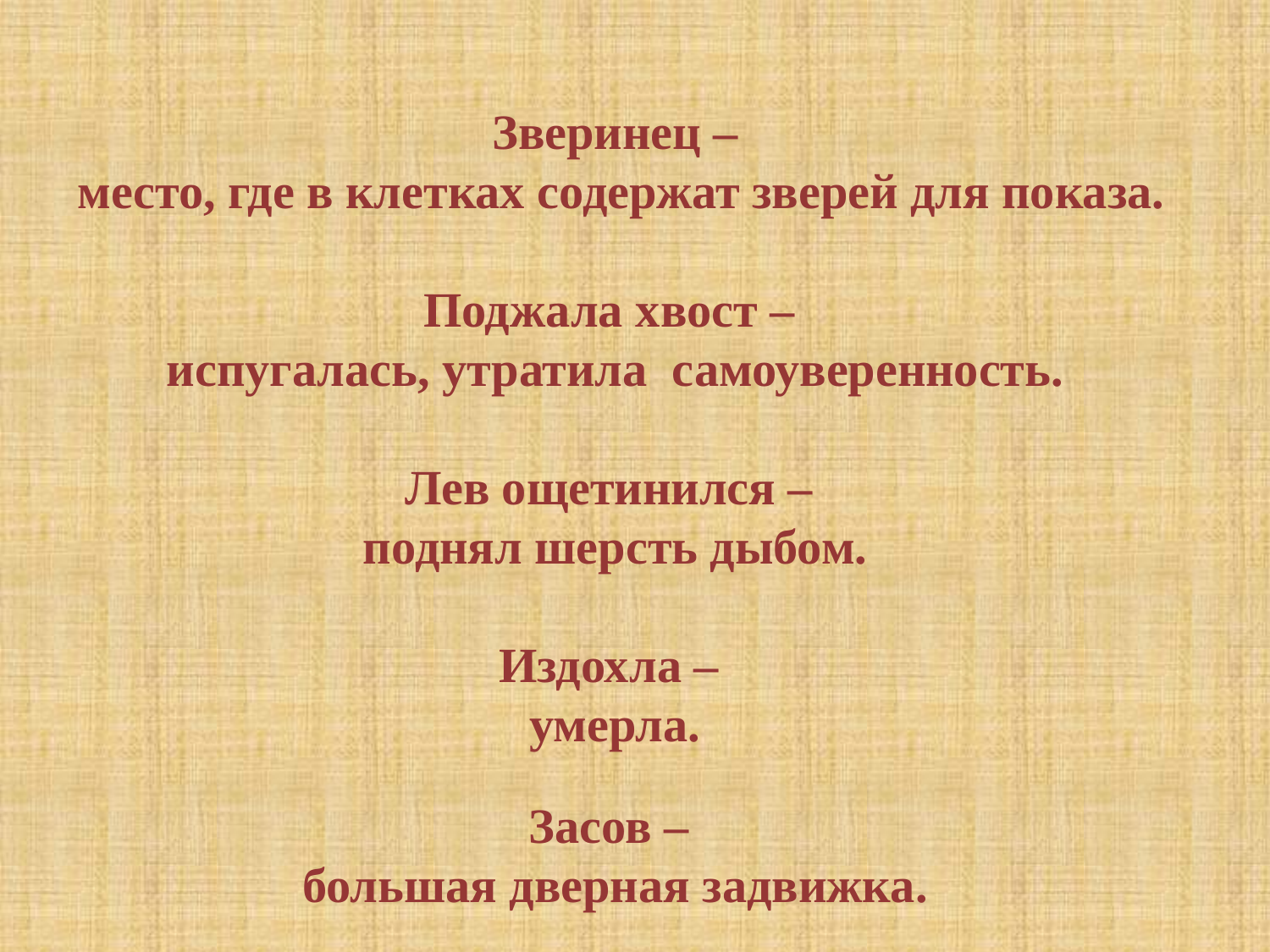

Зверинец –
 место, где в клетках содержат зверей для показа.

Поджала хвост –
испугалась, утратила  самоуверенность.

Лев ощетинился –
поднял шерсть дыбом.

Издохла –
умерла.

Засов –
большая дверная задвижка.